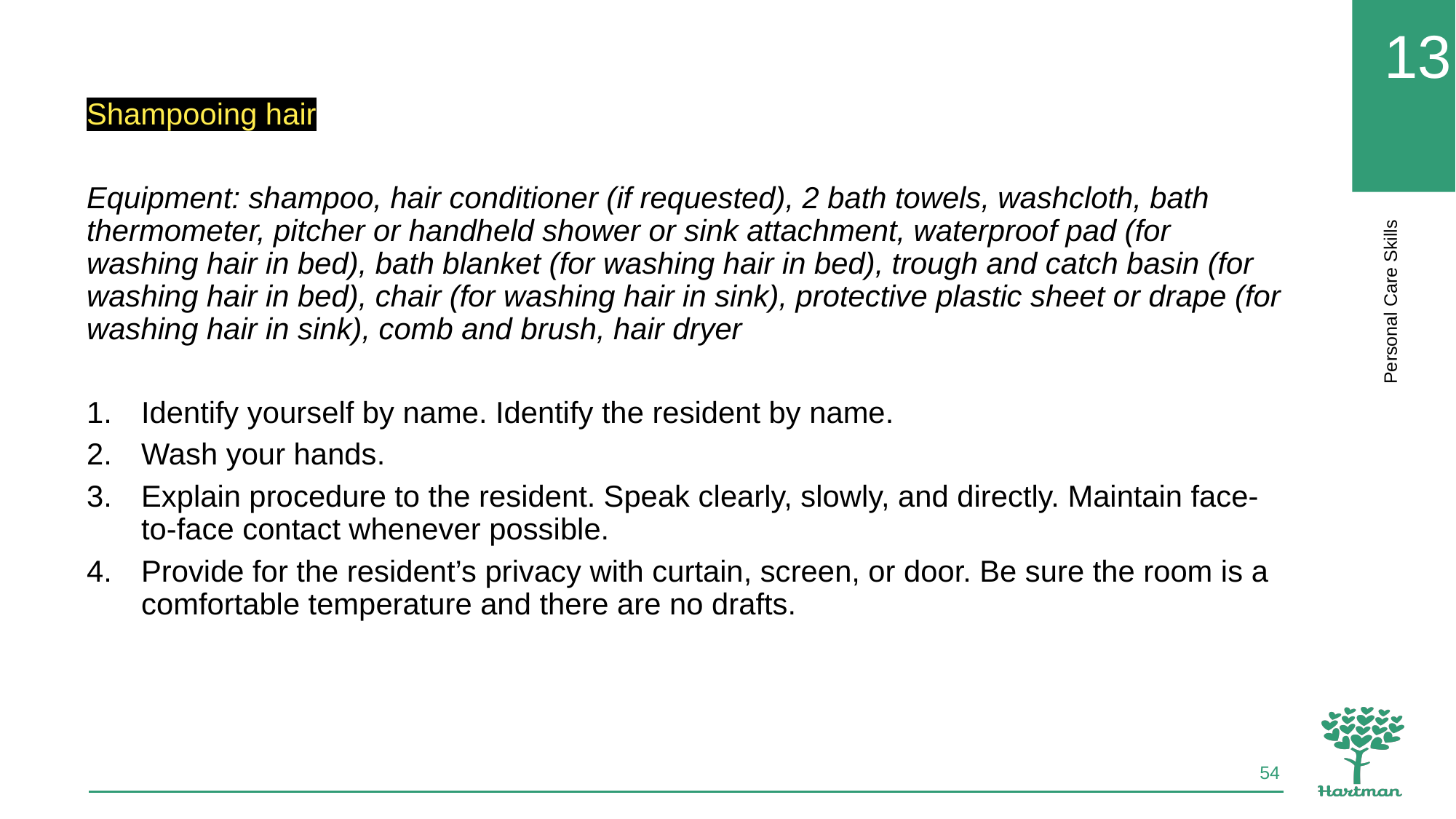

Shampooing hair

Equipment: shampoo, hair conditioner (if requested), 2 bath towels, washcloth, bath thermometer, pitcher or handheld shower or sink attachment, waterproof pad (for washing hair in bed), bath blanket (for washing hair in bed), trough and catch basin (for washing hair in bed), chair (for washing hair in sink), protective plastic sheet or drape (for washing hair in sink), comb and brush, hair dryer

Identify yourself by name. Identify the resident by name.
Wash your hands.
Explain procedure to the resident. Speak clearly, slowly, and directly. Maintain face-to-face contact whenever possible.
Provide for the resident’s privacy with curtain, screen, or door. Be sure the room is a comfortable temperature and there are no drafts.

54